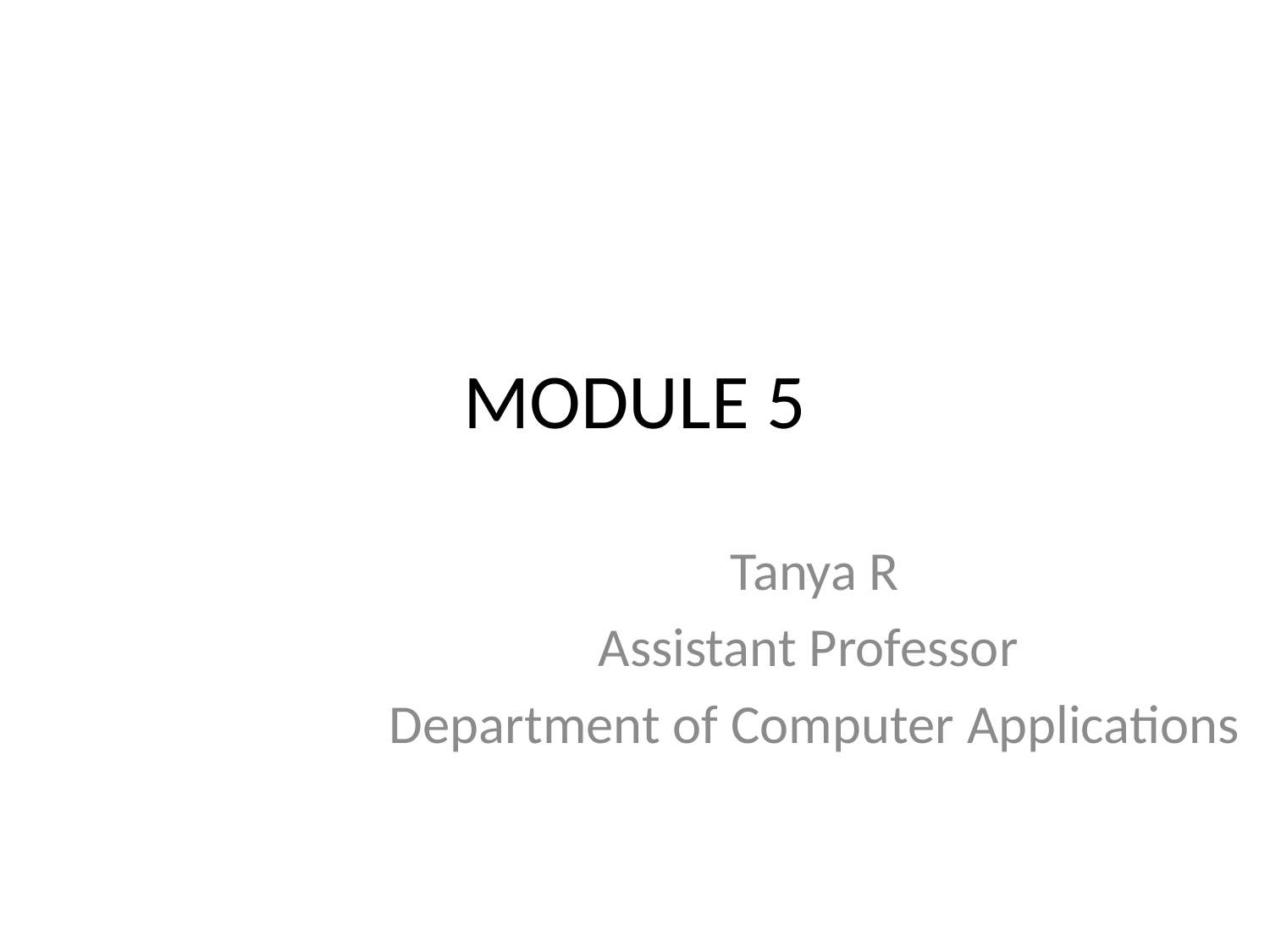

# MODULE 5
Tanya R
Assistant Professor
Department of Computer Applications